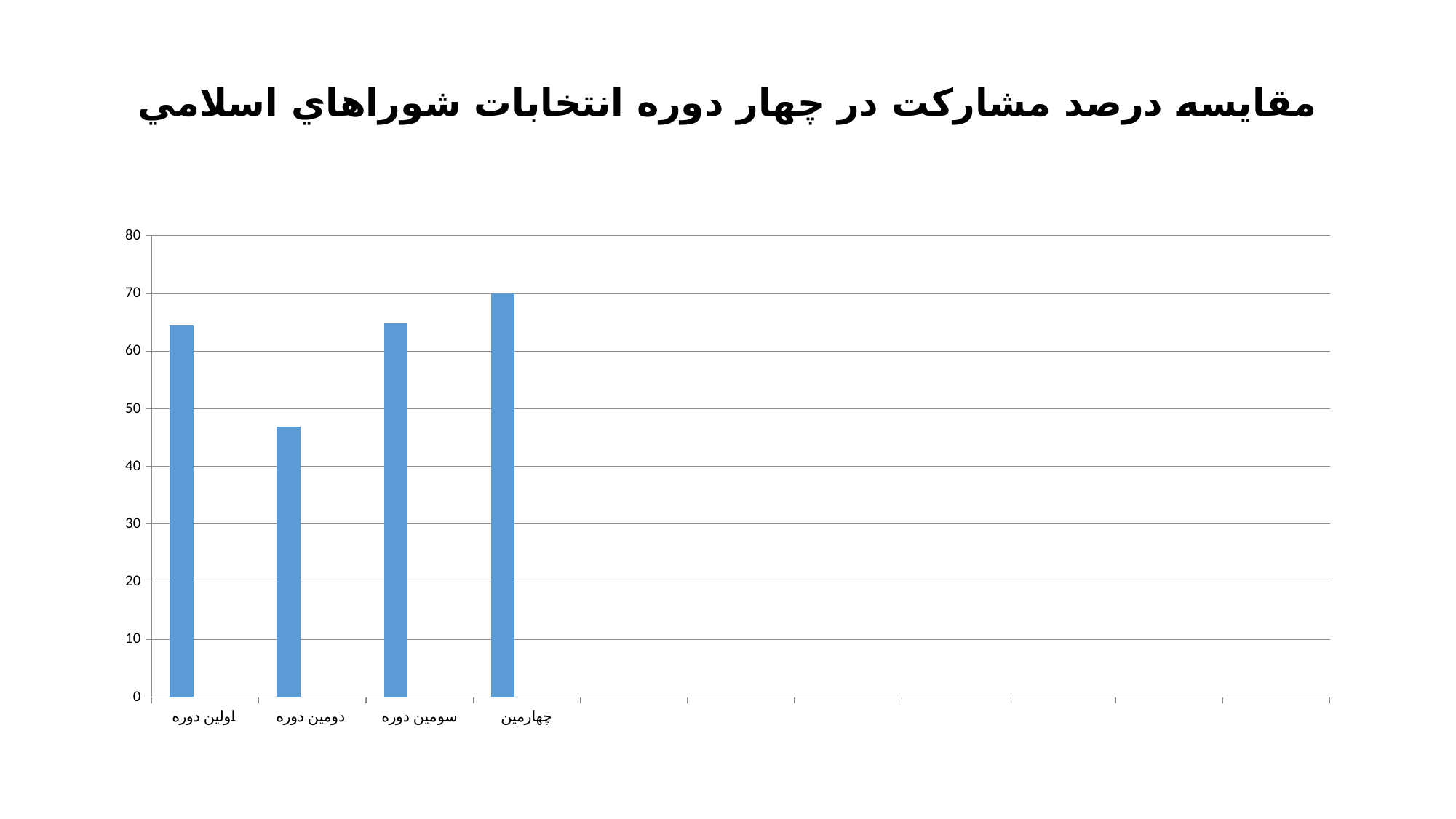

# مقايسه درصد مشاركت در چهار دوره انتخابات شوراهاي اسلامي

### Chart

| Category | Series 1 | Series 2 | Series 3 |
|---|---|---|---|
| اولين دوره  | 64.42 | None | None |
| دومين دوره  | 46.96 | None | None |
| سومين دوره | 64.83 | None | None |
| چهارمین | 70.0 | None | None |